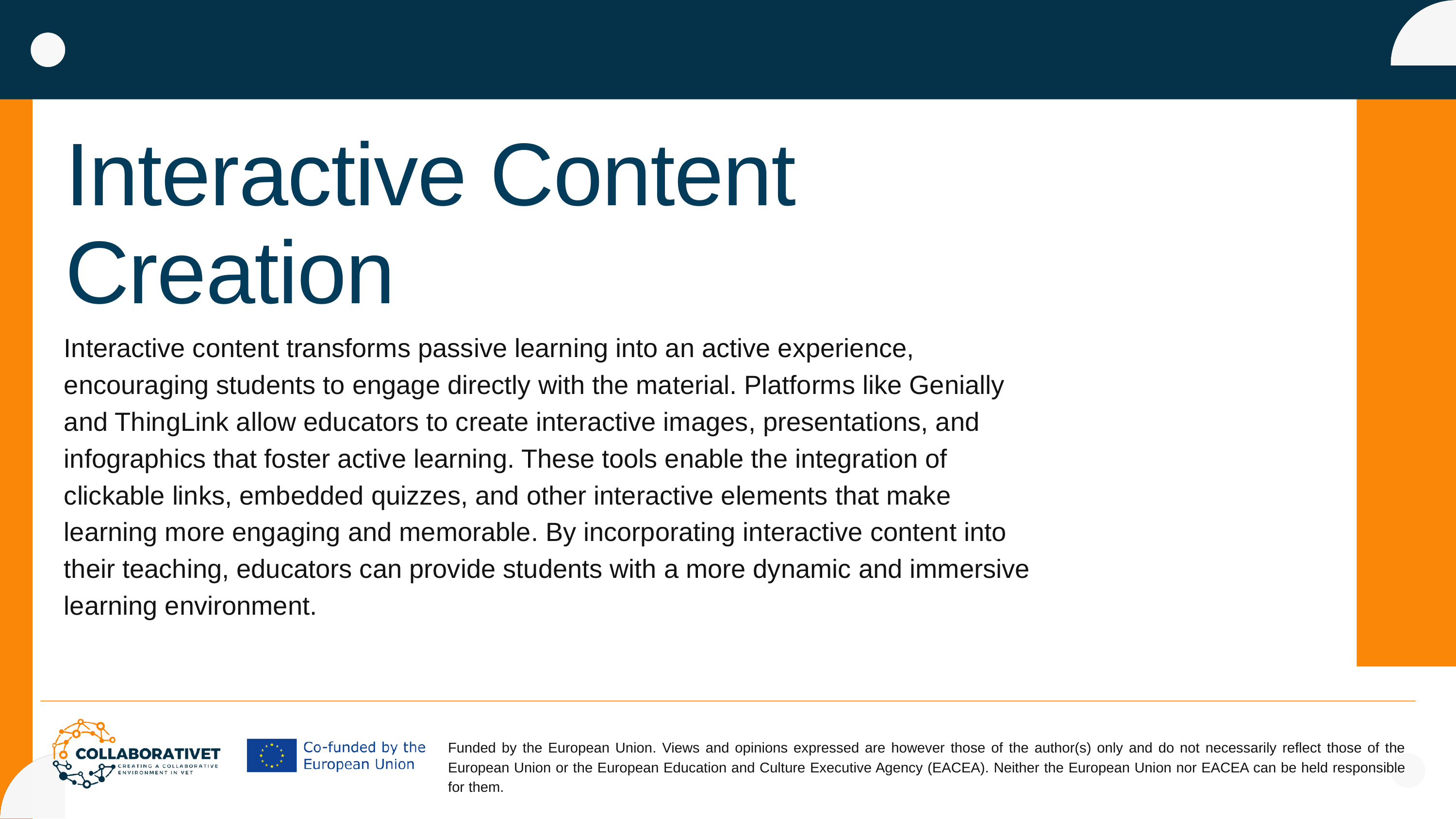

Interactive Content Creation
Interactive content transforms passive learning into an active experience, encouraging students to engage directly with the material. Platforms like Genially and ThingLink allow educators to create interactive images, presentations, and infographics that foster active learning. These tools enable the integration of clickable links, embedded quizzes, and other interactive elements that make learning more engaging and memorable. By incorporating interactive content into their teaching, educators can provide students with a more dynamic and immersive learning environment.

Funded by the European Union. Views and opinions expressed are however those of the author(s) only and do not necessarily reflect those of the European Union or the European Education and Culture Executive Agency (EACEA). Neither the European Union nor EACEA can be held responsible for them.